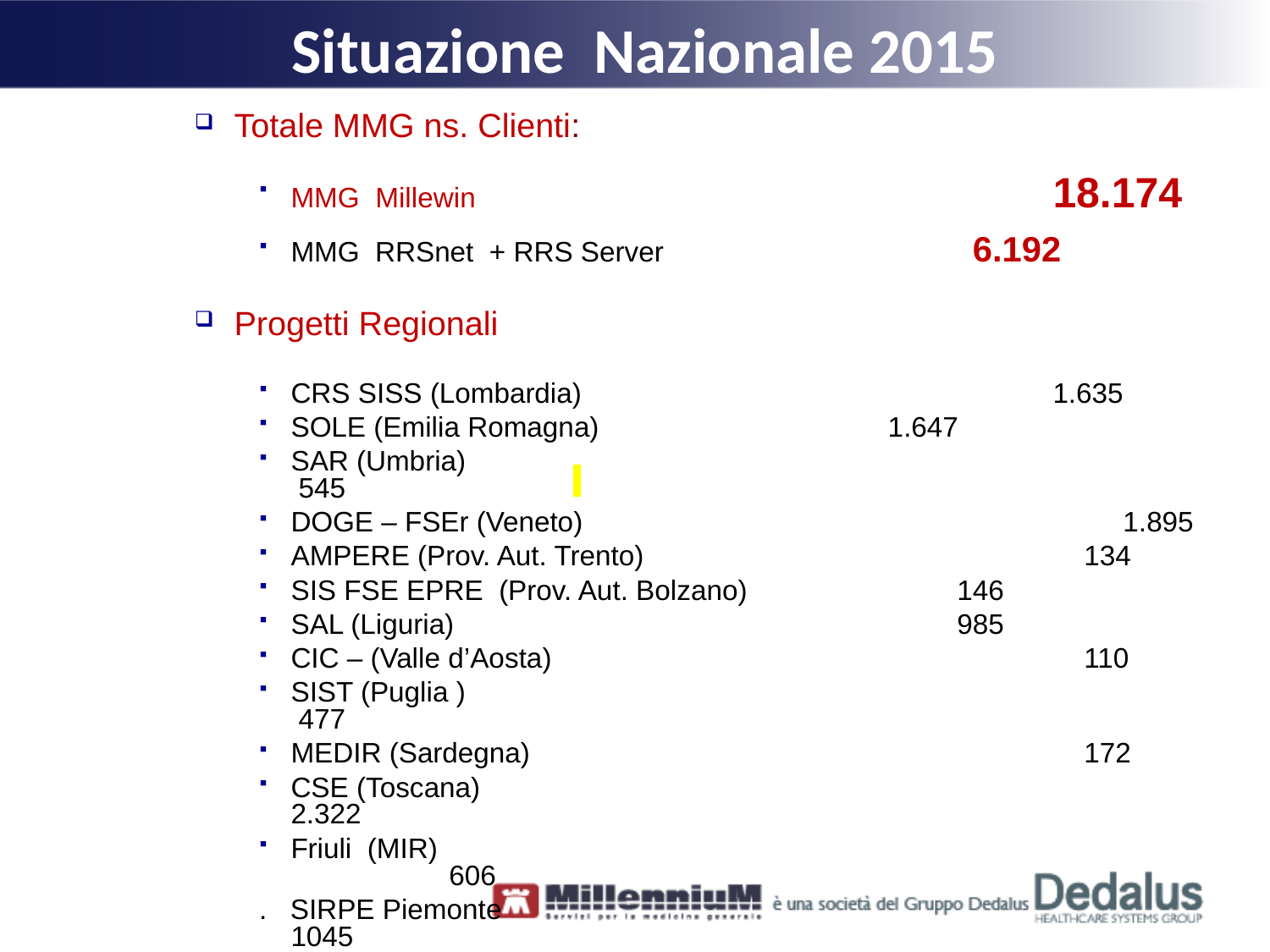

Situazione  Nazionale 2015
Totale MMG ns. Clienti:
MMG  Millewin 			 		18.174
MMG  RRSnet  + RRS Server 		      6.192

Progetti Regionali

CRS SISS (Lombardia)	  	                        	1.635
SOLE (Emilia Romagna)                                     1.647
SAR (Umbria)				          		    545
DOGE – FSEr (Veneto)		      		         1.895
AMPERE (Prov. Aut. Trento)		        		    134
SIS FSE EPRE  (Prov. Aut. Bolzano)	        	    146
SAL (Liguria)   		                                	    985
CIC – (Valle d’Aosta) 			         	    110
SIST (Puglia )				         		    477
MEDIR (Sardegna) 	   		         		    172
CSE (Toscana)	    		      			2.322
Friuli  (MIR)							    606
.   SIRPE Piemonte  					  	  1045